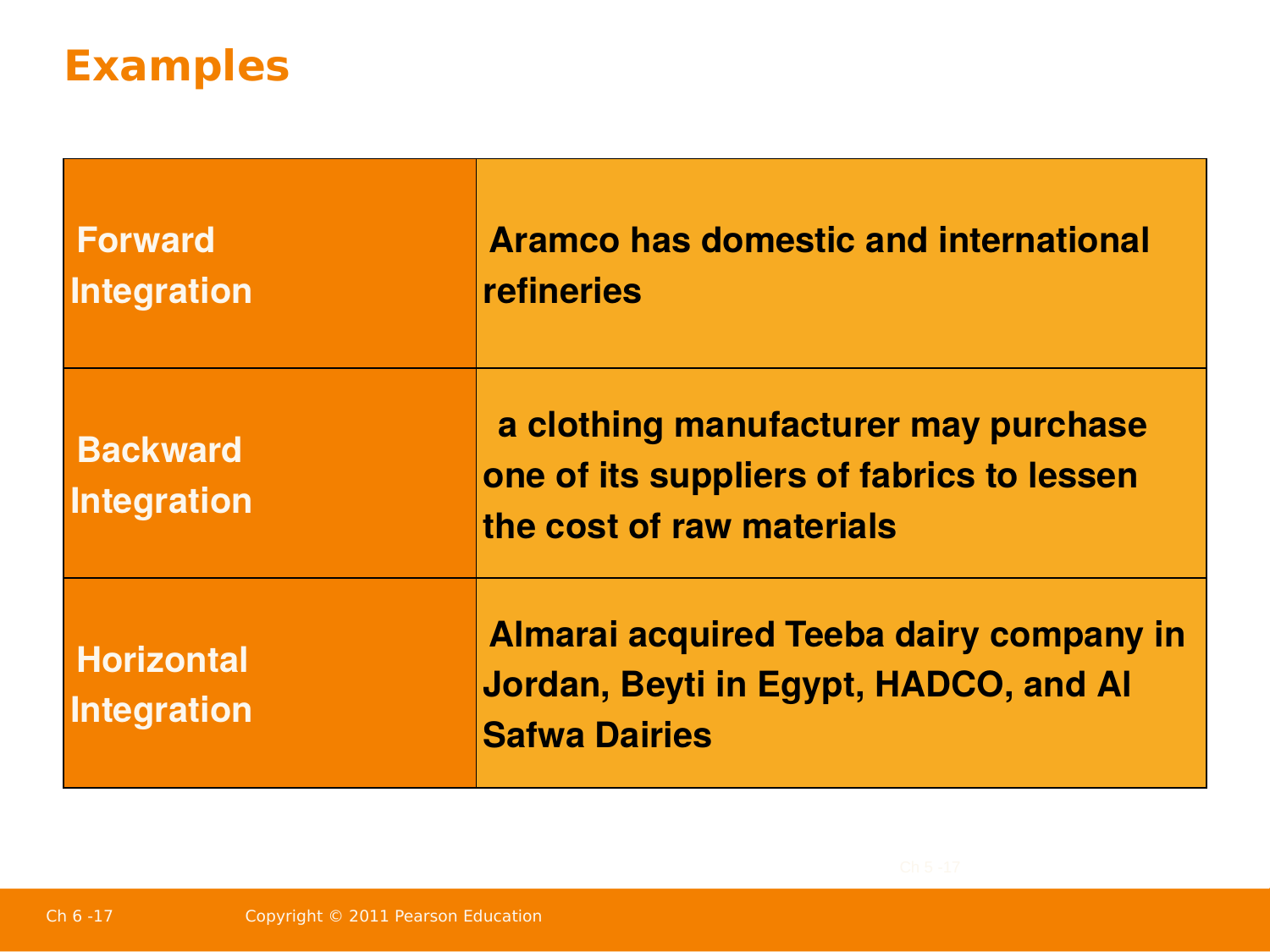

# Examples
| Forward Integration | Aramco has domestic and international refineries |
| --- | --- |
| Backward Integration | a clothing manufacturer may purchase one of its suppliers of fabrics to lessen the cost of raw materials |
| Horizontal Integration | Almarai acquired Teeba dairy company in Jordan, Beyti in Egypt, HADCO, and Al Safwa Dairies |
Ch 5 -17
Ch 6 -17
Copyright © 2011 Pearson Education